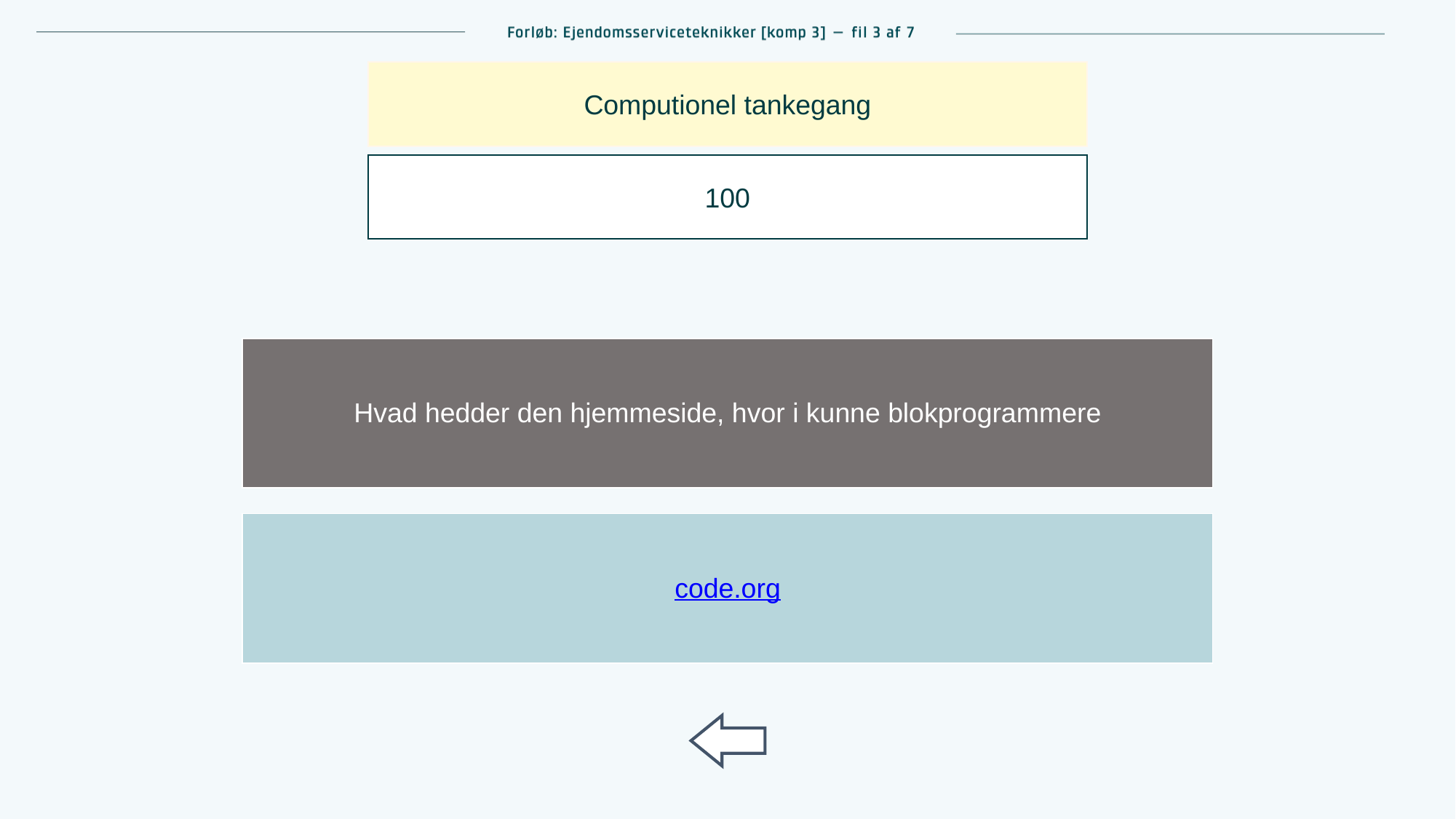

Computionel tankegang

100
| Hvad hedder den hjemmeside, hvor i kunne blokprogrammere |
| --- |
| code.org |
| --- |

26